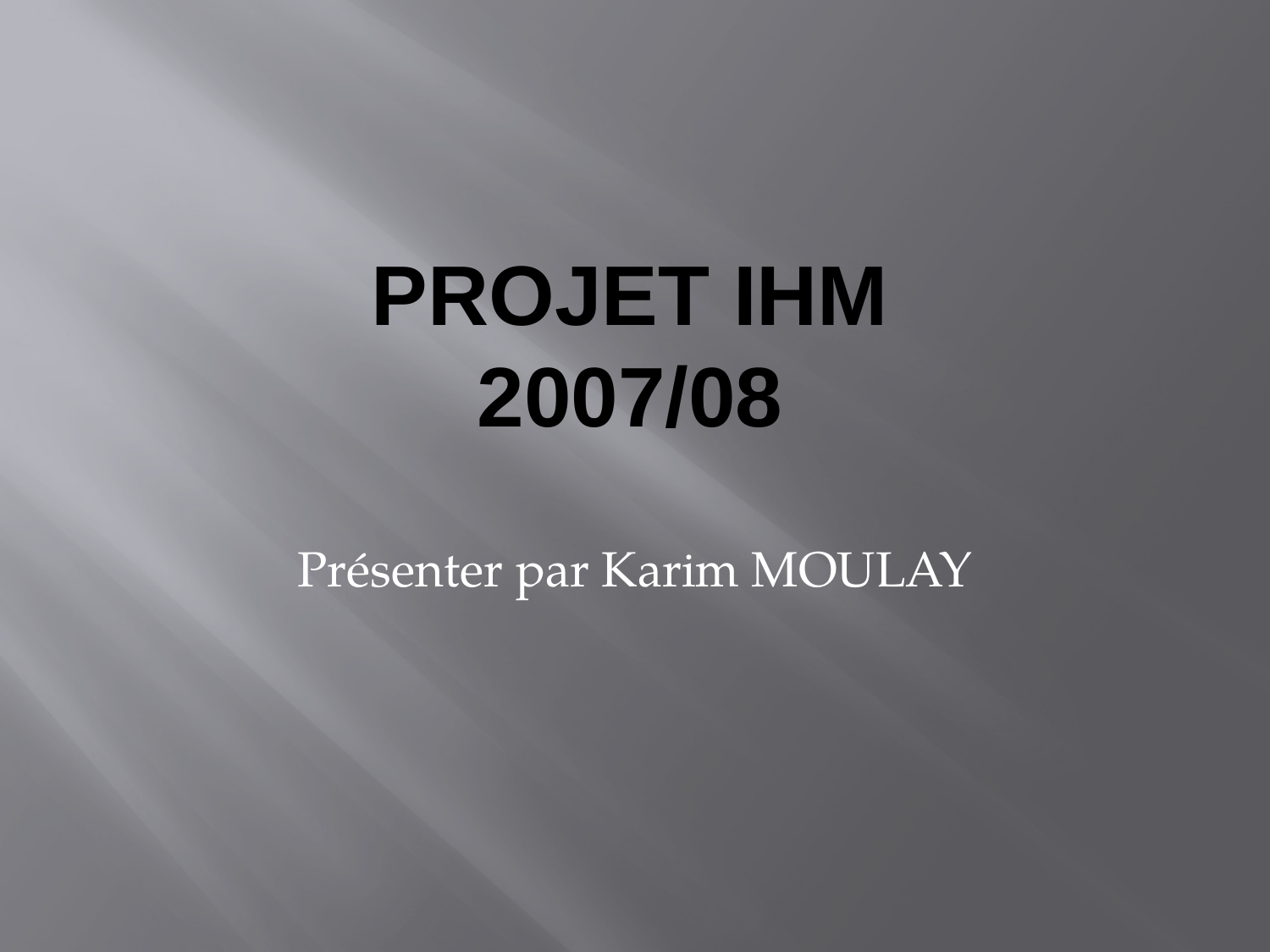

# Projet IHM 2007/08

Présenter par Karim MOULAY